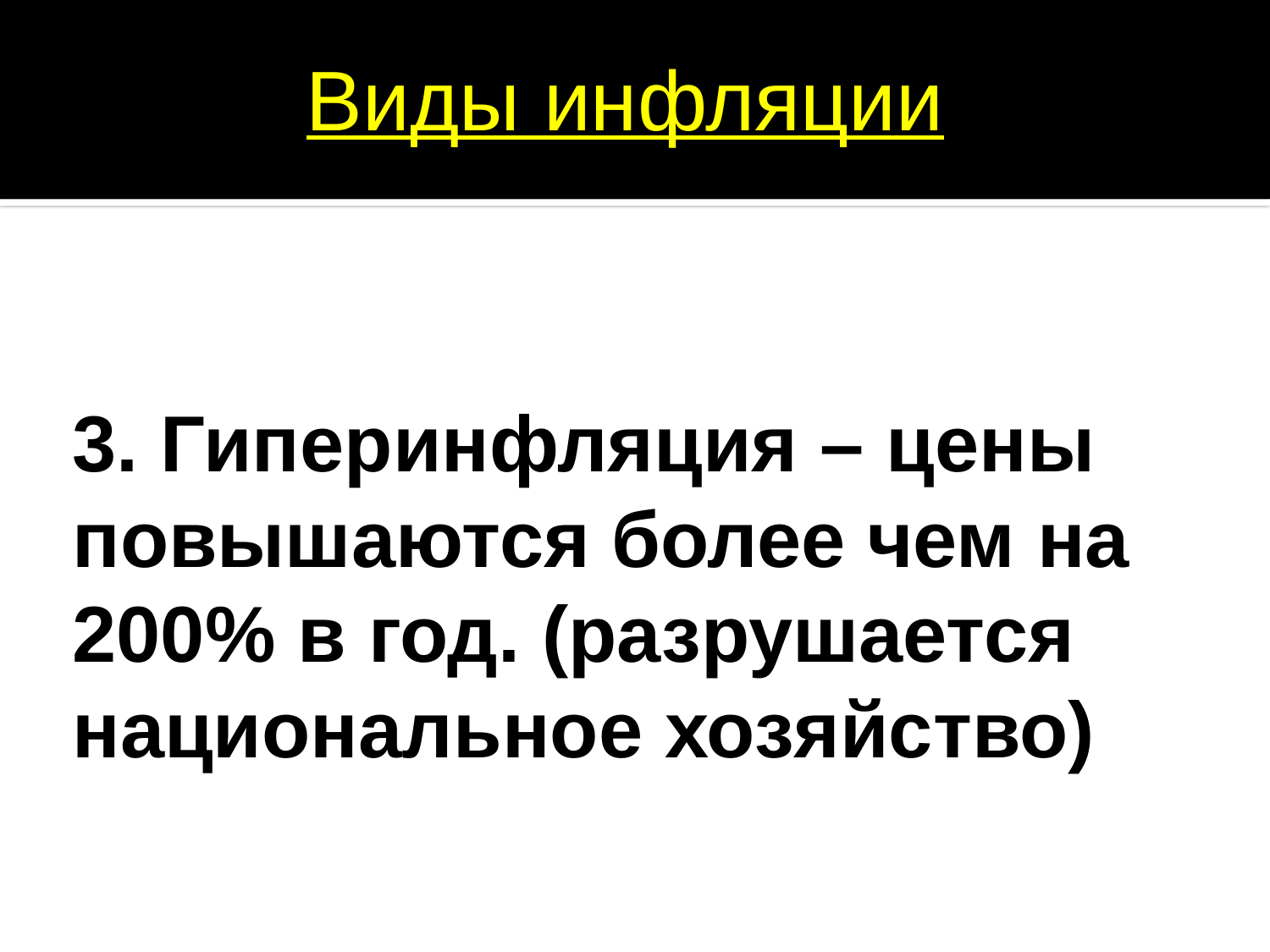

Виды инфляции
# 3. Гиперинфляция – цены повышаются более чем на 200% в год. (разрушается национальное хозяйство)